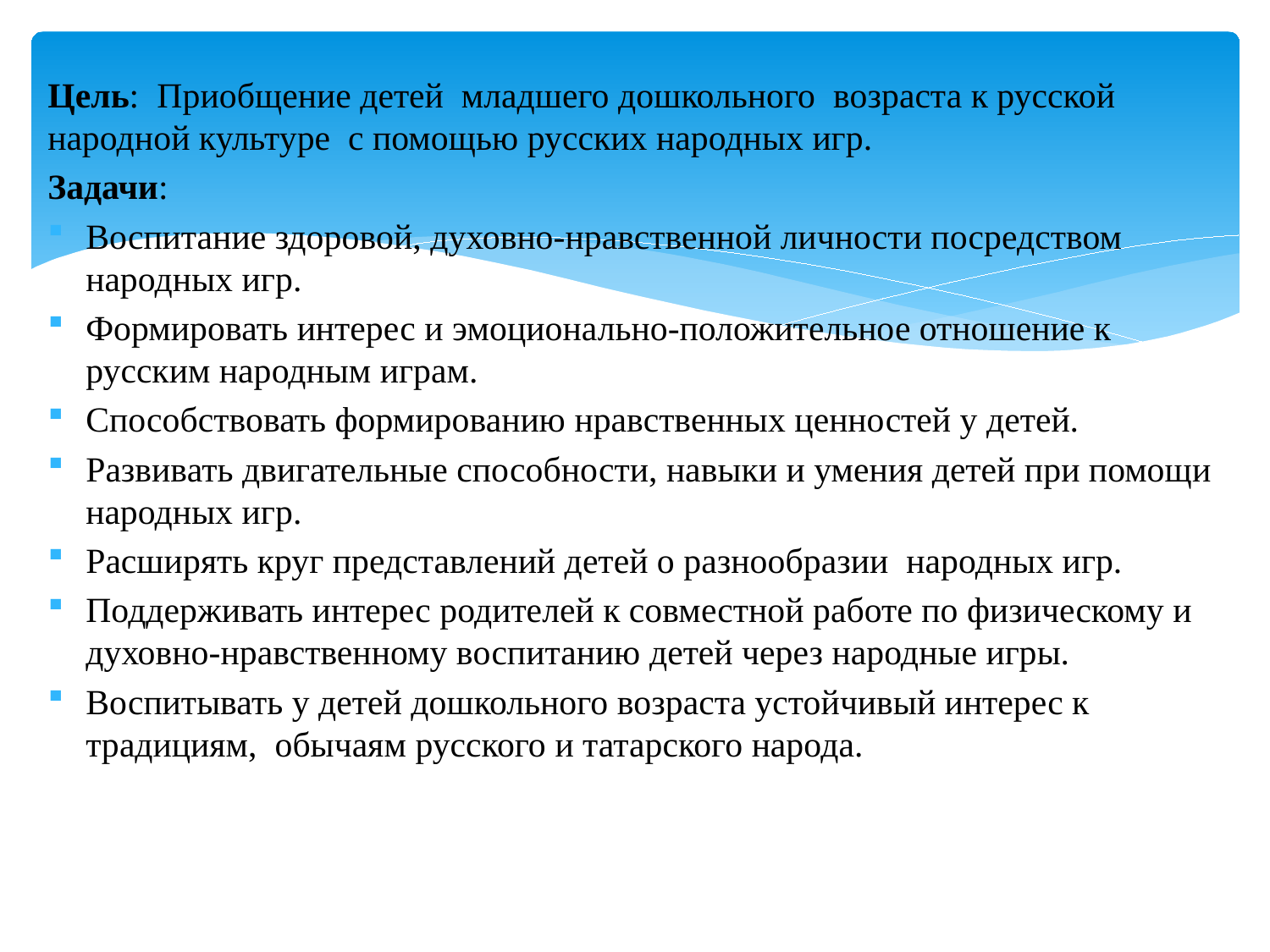

Цель:  Приобщение детей  младшего дошкольного  возраста к русской народной культуре  с помощью русских народных игр.
Задачи:
Воспитание здоровой, духовно-нравственной личности посредством народных игр.
Формировать интерес и эмоционально-положительное отношение к русским народным играм.
Способствовать формированию нравственных ценностей у детей.
Развивать двигательные способности, навыки и умения детей при помощи народных игр.
Расширять круг представлений детей о разнообразии  народных игр.
Поддерживать интерес родителей к совместной работе по физическому и  духовно-нравственному воспитанию детей через народные игры.
Воспитывать у детей дошкольного возраста устойчивый интерес к традициям,  обычаям русского и татарского народа.